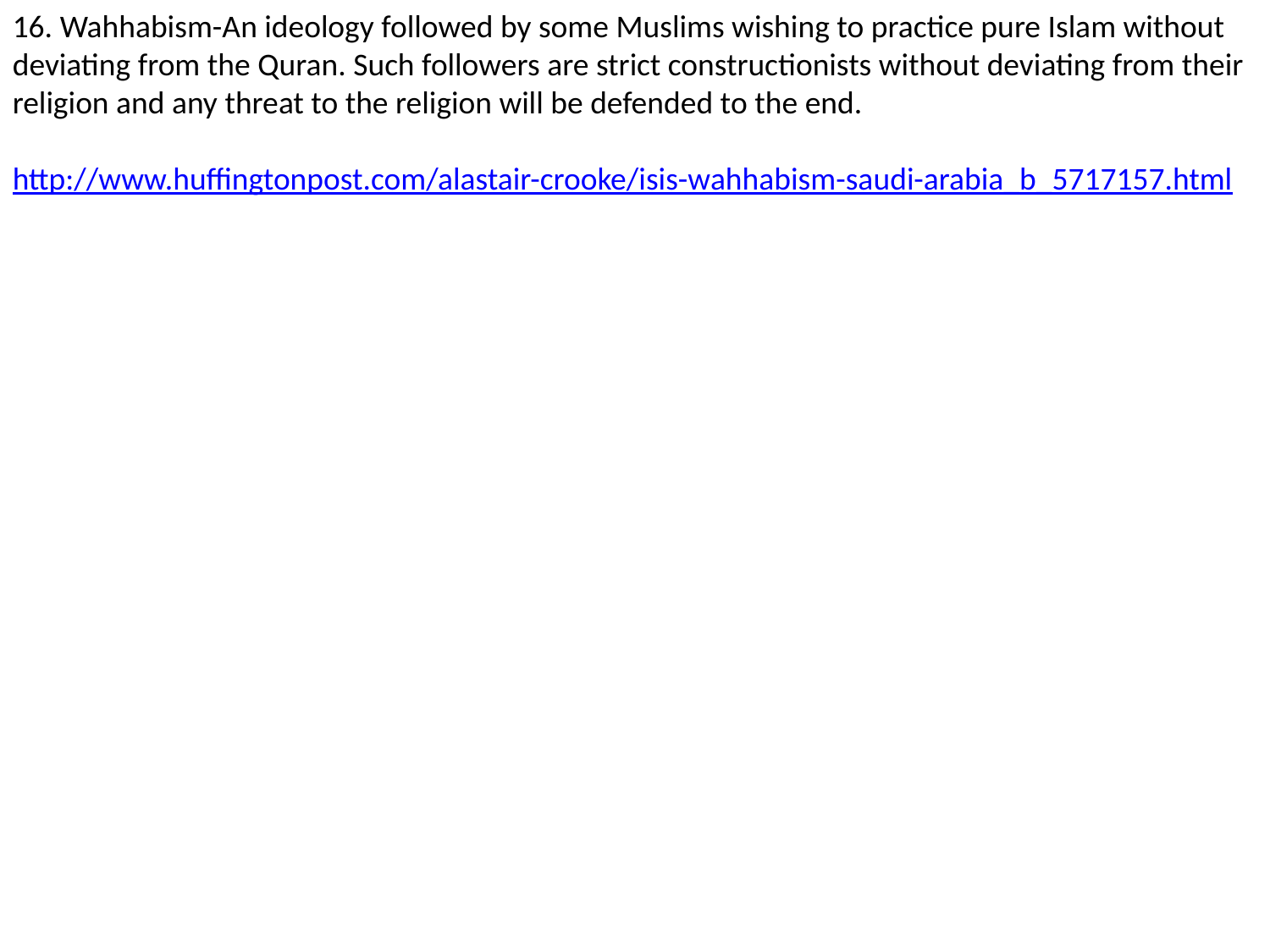

16. Wahhabism-An ideology followed by some Muslims wishing to practice pure Islam without deviating from the Quran. Such followers are strict constructionists without deviating from their religion and any threat to the religion will be defended to the end.

http://www.huffingtonpost.com/alastair-crooke/isis-wahhabism-saudi-arabia_b_5717157.html